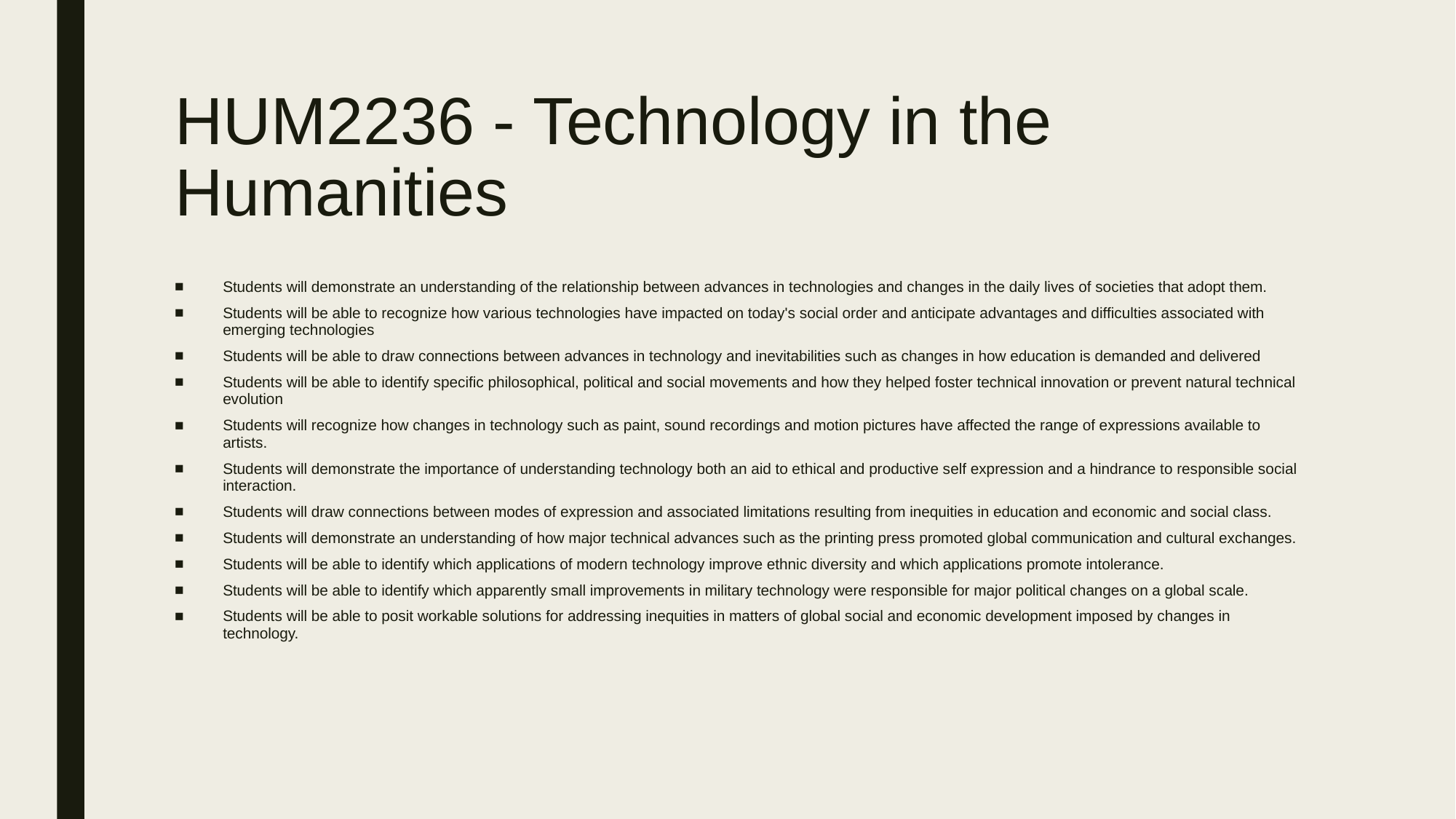

# HUM2236 - Technology in the Humanities
Students will demonstrate an understanding of the relationship between advances in technologies and changes in the daily lives of societies that adopt them.
Students will be able to recognize how various technologies have impacted on today's social order and anticipate advantages and difficulties associated with emerging technologies
Students will be able to draw connections between advances in technology and inevitabilities such as changes in how education is demanded and delivered
Students will be able to identify specific philosophical, political and social movements and how they helped foster technical innovation or prevent natural technical evolution
Students will recognize how changes in technology such as paint, sound recordings and motion pictures have affected the range of expressions available to artists.
Students will demonstrate the importance of understanding technology both an aid to ethical and productive self expression and a hindrance to responsible social interaction.
Students will draw connections between modes of expression and associated limitations resulting from inequities in education and economic and social class.
Students will demonstrate an understanding of how major technical advances such as the printing press promoted global communication and cultural exchanges.
Students will be able to identify which applications of modern technology improve ethnic diversity and which applications promote intolerance.
Students will be able to identify which apparently small improvements in military technology were responsible for major political changes on a global scale.
Students will be able to posit workable solutions for addressing inequities in matters of global social and economic development imposed by changes in technology.